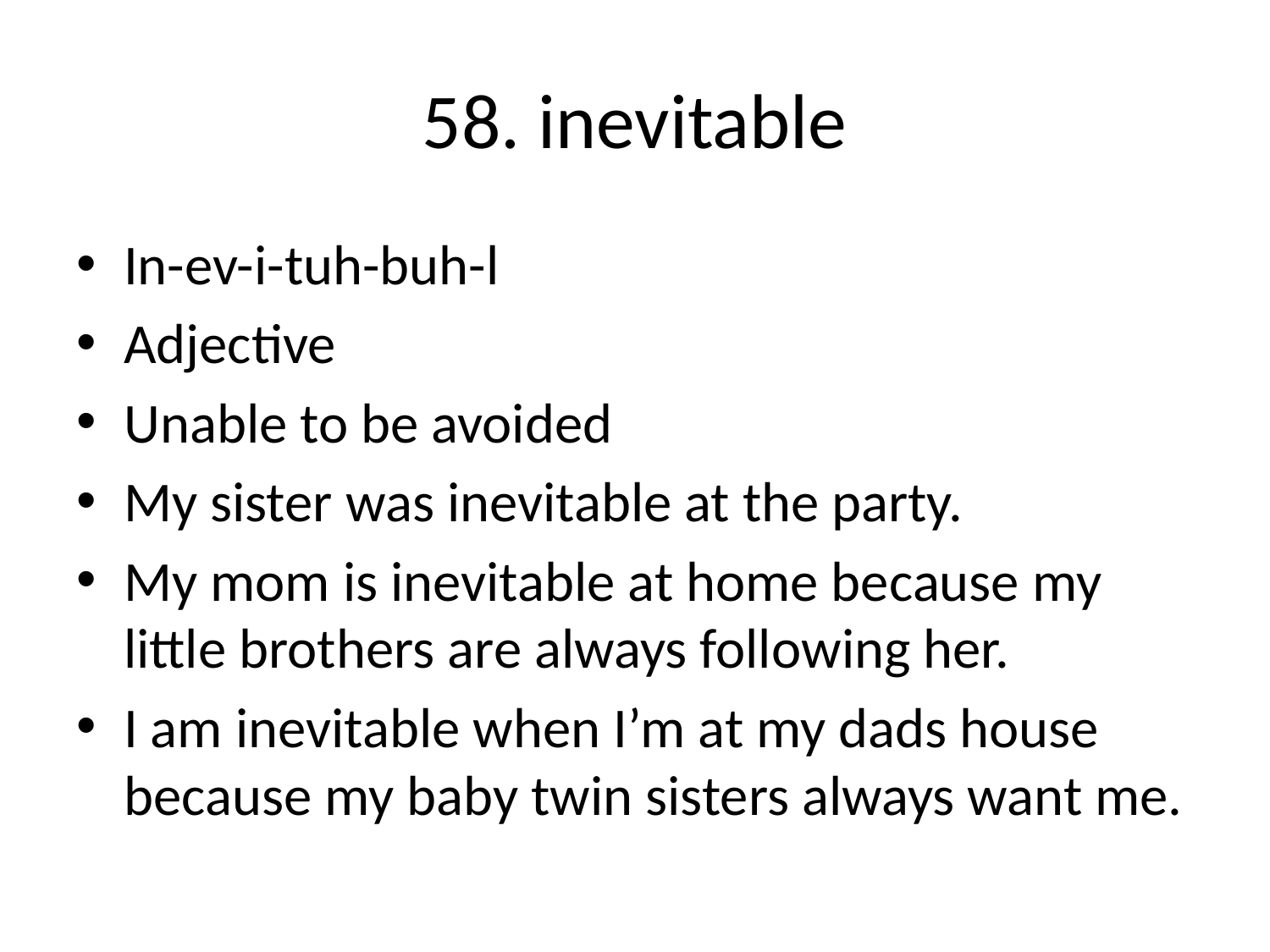

# 58. inevitable
In-ev-i-tuh-buh-l
Adjective
Unable to be avoided
My sister was inevitable at the party.
My mom is inevitable at home because my little brothers are always following her.
I am inevitable when I’m at my dads house because my baby twin sisters always want me.